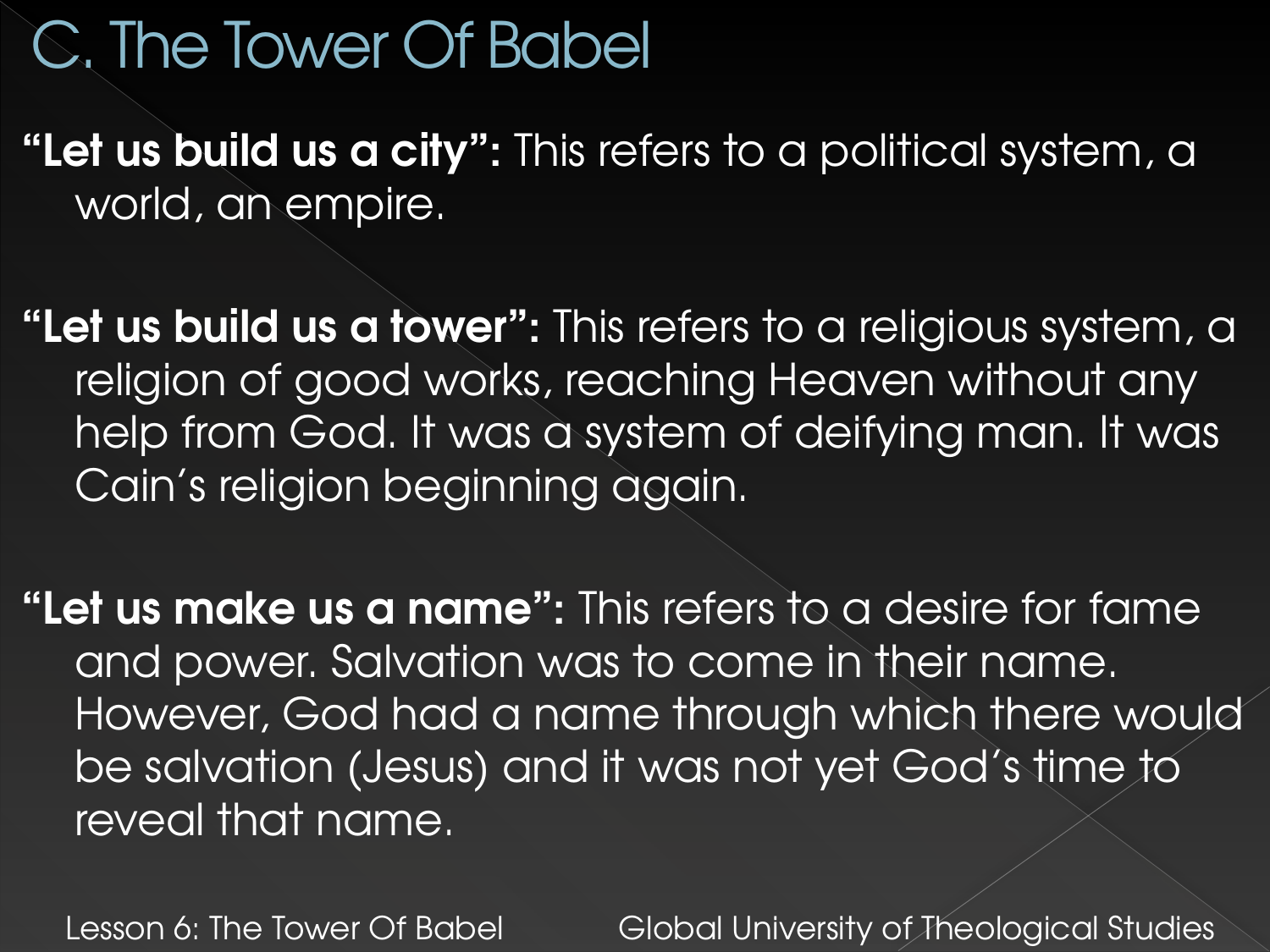

# C. The Tower Of Babel
“Let us build us a city”: This refers to a political system, a world, an empire.

“Let us build us a tower”: This refers to a religious system, a religion of good works, reaching Heaven without any help from God. It was a system of deifying man. It was Cain’s religion beginning again.

“Let us make us a name”: This refers to a desire for fame and power. Salvation was to come in their name. However, God had a name through which there would be salvation (Jesus) and it was not yet God’s time to reveal that name.
Lesson 6: The Tower Of Babel             Global University of Theological Studies